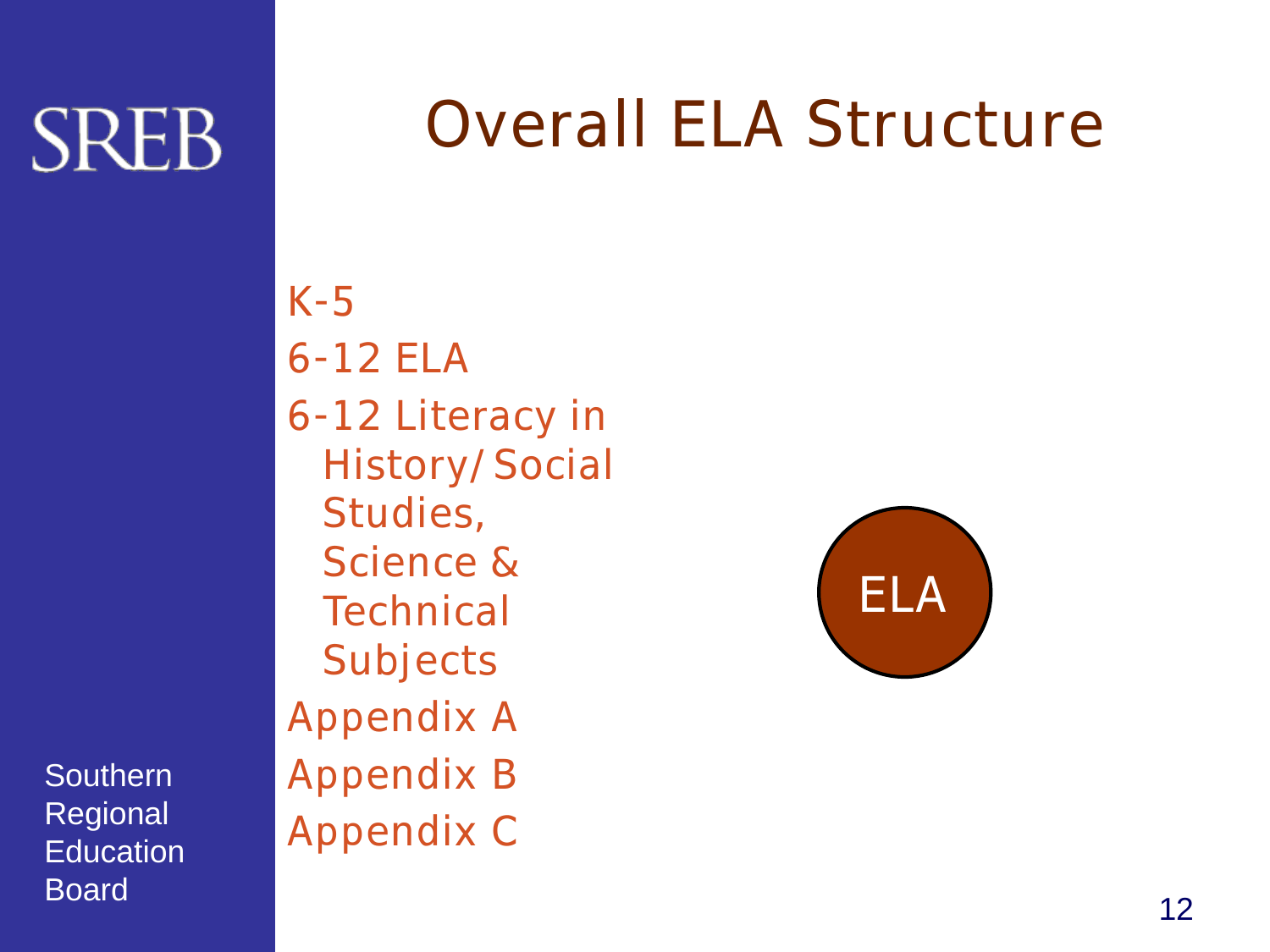

# Overall ELA Structure
ELA
K-5
6-12 ELA
6-12 Literacy in History/Social Studies, Science & Technical Subjects
Appendix A
Appendix B
Appendix C
12